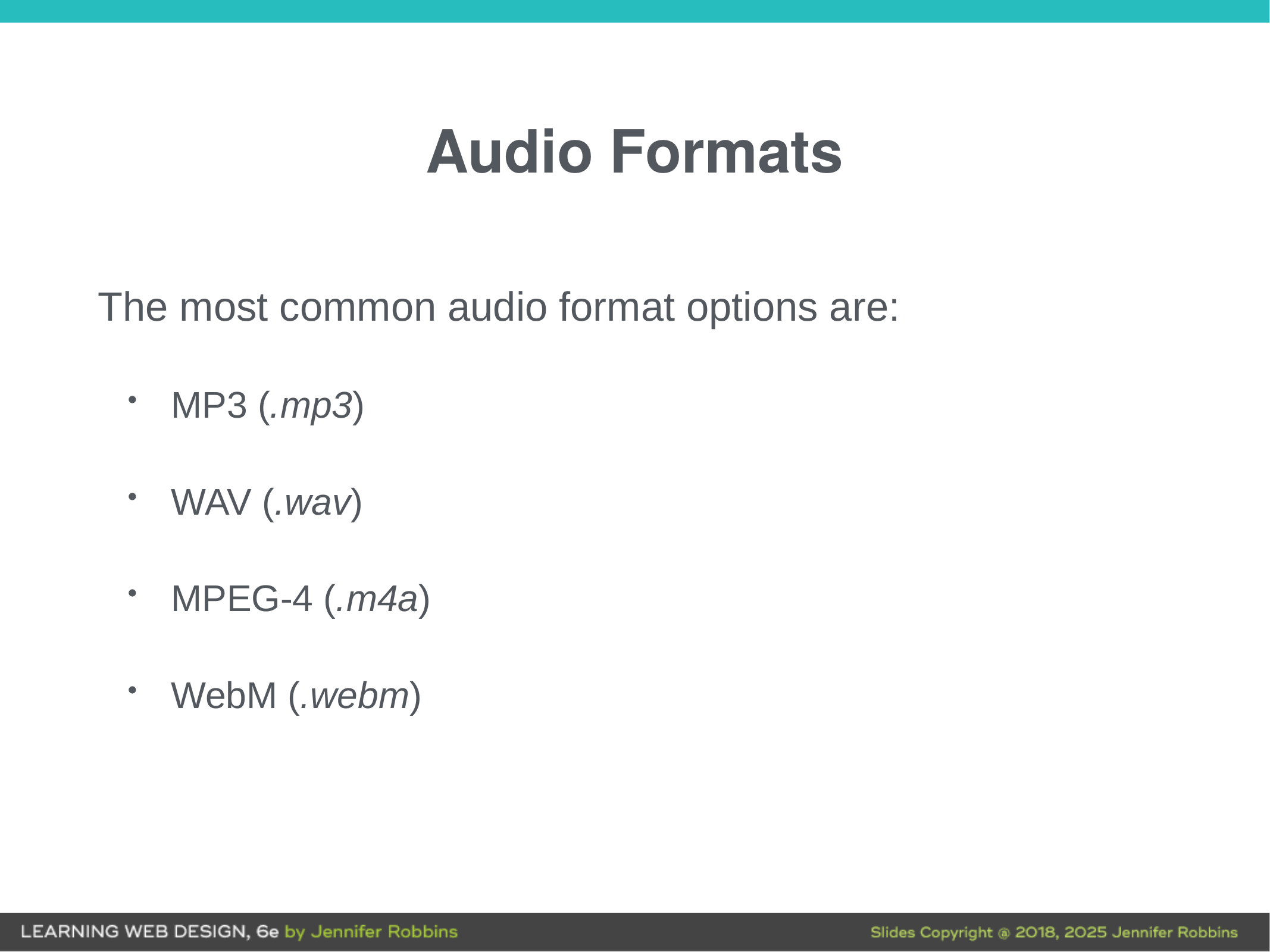

# Audio Formats
The most common audio format options are:
MP3 (.mp3)
WAV (.wav)
MPEG-4 (.m4a)
WebM (.webm)